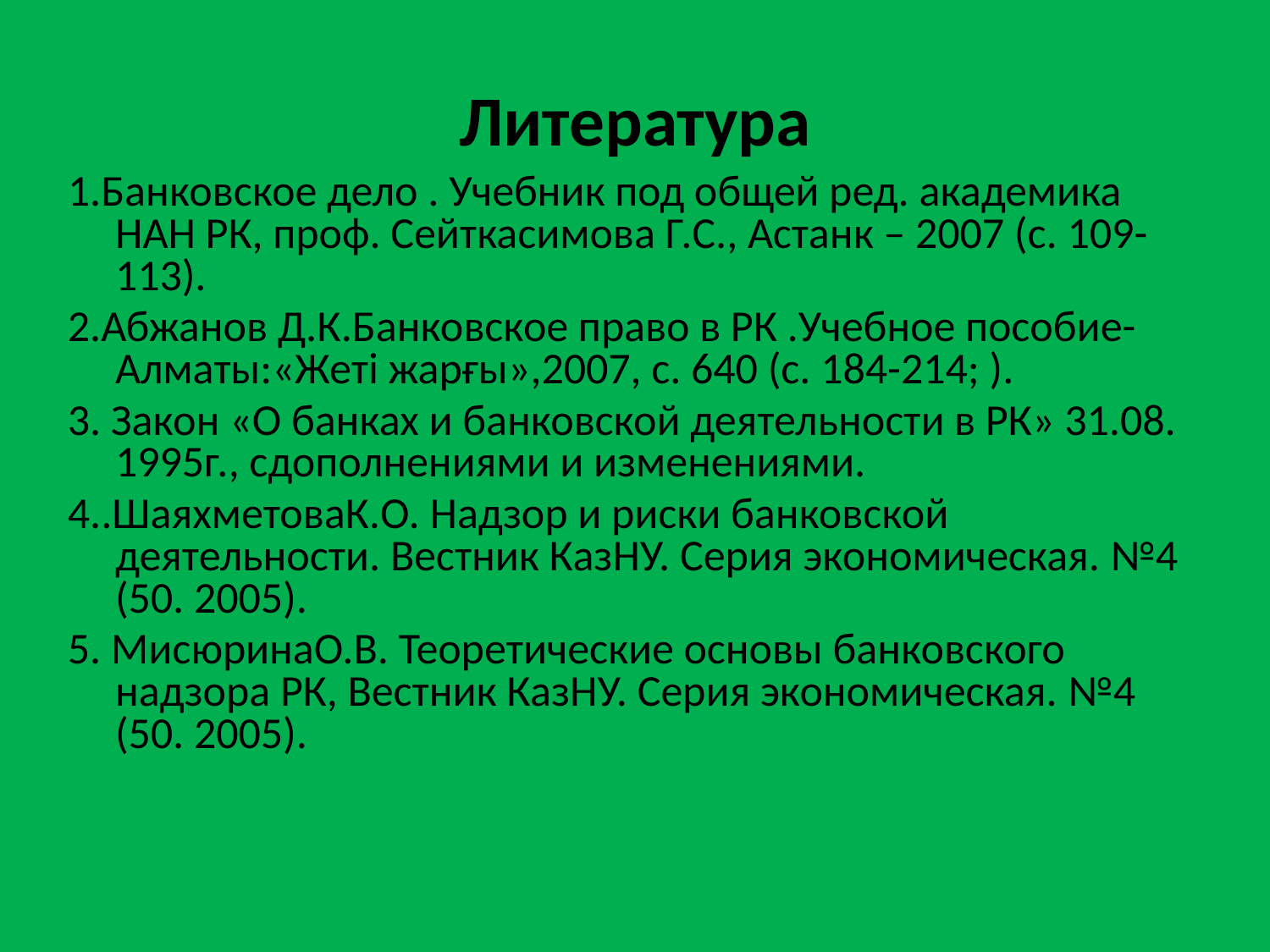

# Литература
1.Банковское дело . Учебник под общей ред. академика НАН РК, проф. Сейткасимова Г.С., Астанк – 2007 (с. 109-113).
2.Абжанов Д.К.Банковское право в РК .Учебное пособие- Алматы:«Жеті жарғы»,2007, с. 640 (с. 184-214; ).
3. Закон «О банках и банковской деятельности в РК» 31.08. 1995г., сдополнениями и изменениями.
4..ШаяхметоваК.О. Надзор и риски банковской деятельности. Вестник КазНУ. Серия экономическая. №4 (50. 2005).
5. МисюринаО.В. Теоретические основы банковского надзора РК, Вестник КазНУ. Серия экономическая. №4 (50. 2005).